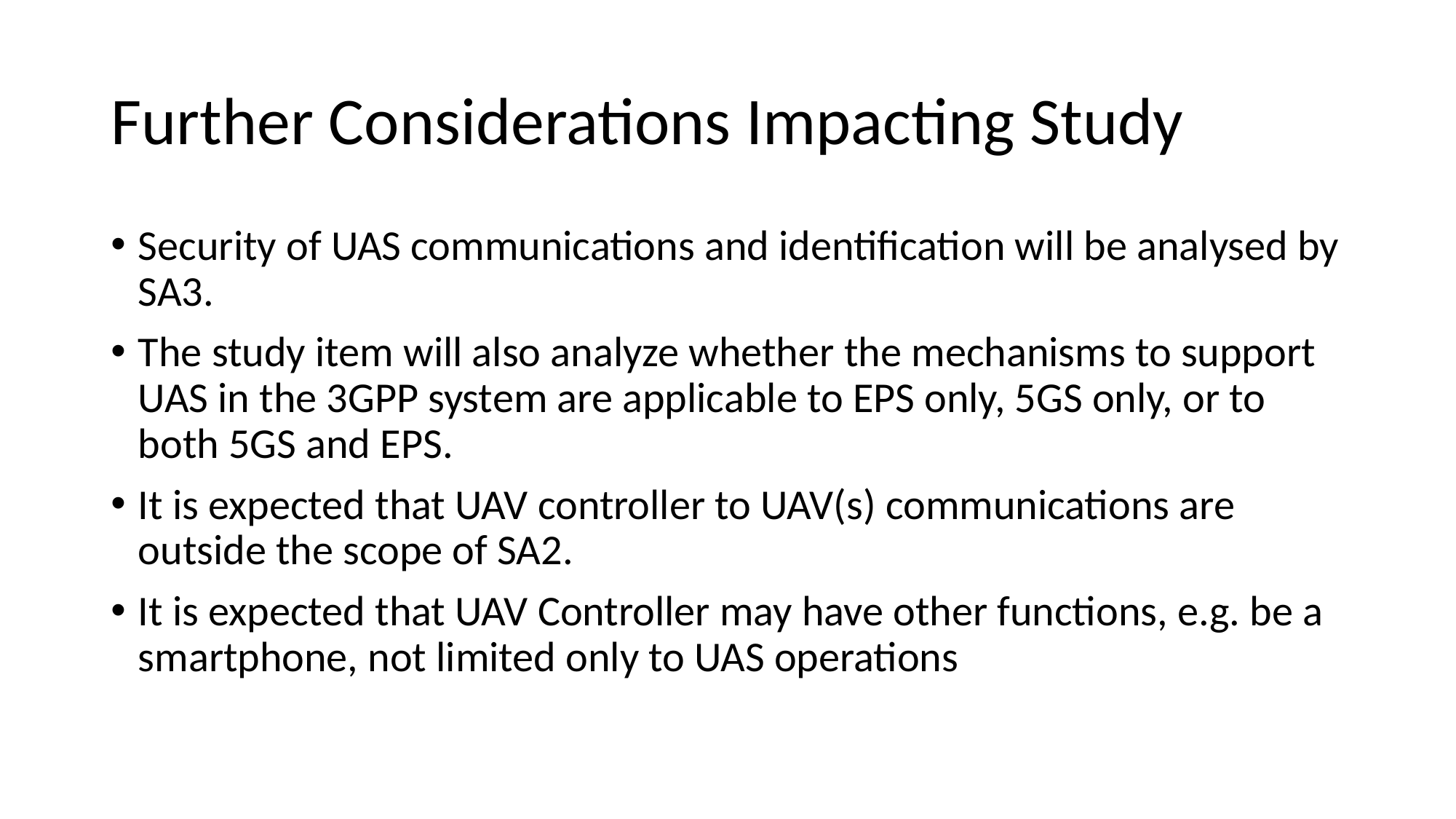

# Further Considerations Impacting Study
Security of UAS communications and identification will be analysed by SA3.
The study item will also analyze whether the mechanisms to support UAS in the 3GPP system are applicable to EPS only, 5GS only, or to both 5GS and EPS.
It is expected that UAV controller to UAV(s) communications are outside the scope of SA2.
It is expected that UAV Controller may have other functions, e.g. be a smartphone, not limited only to UAS operations